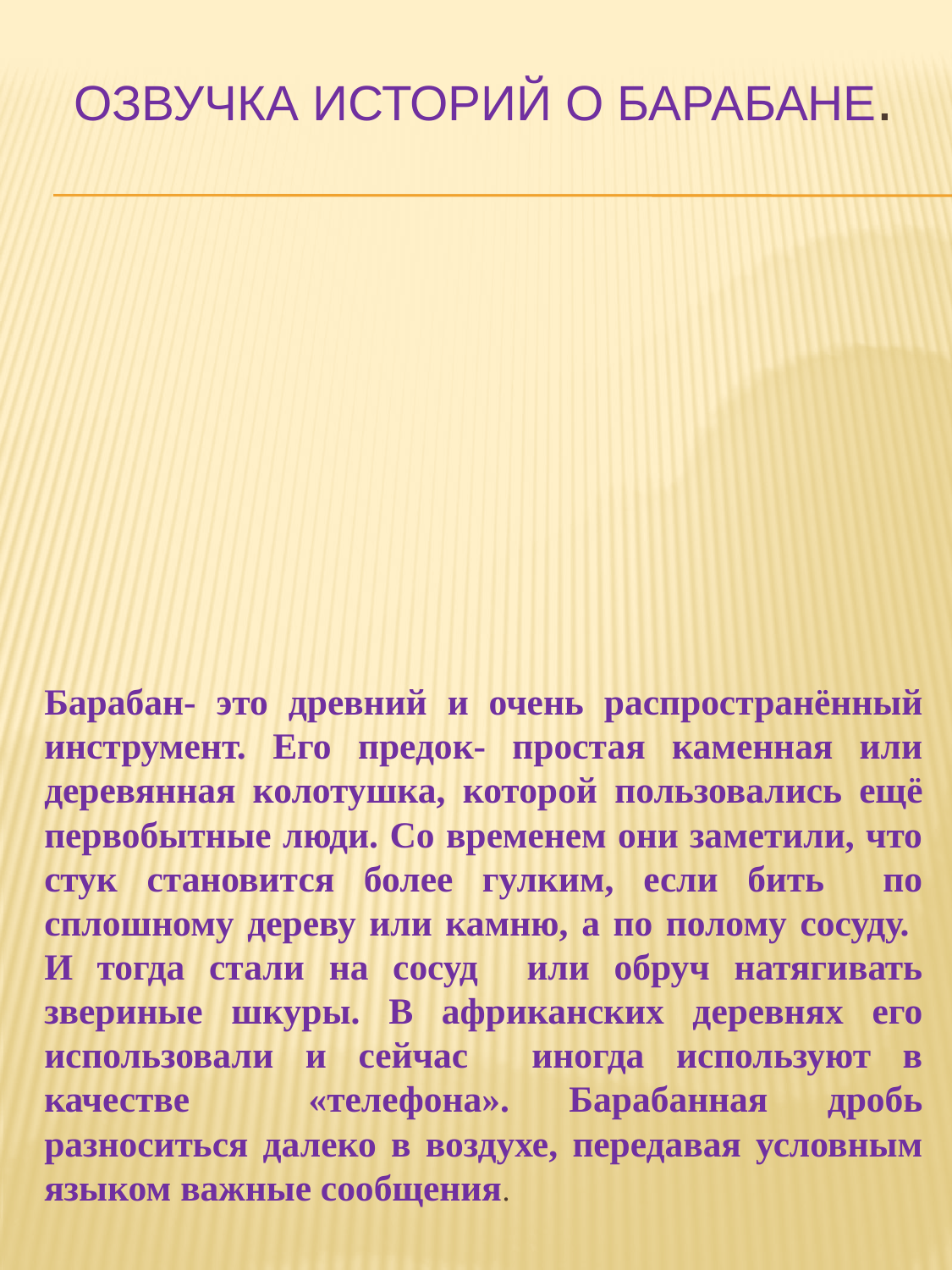

# Озвучка историй о барабане.
Барабан- это древний и очень распространённый инструмент. Его предок- простая каменная или деревянная колотушка, которой пользовались ещё первобытные люди. Со временем они заметили, что стук становится более гулким, если бить  по сплошному дереву или камню, а по полому сосуду.  И тогда стали на сосуд  или обруч натягивать звериные шкуры. В африканских деревнях его использовали и сейчас  иногда используют в качестве  «телефона». Барабанная дробь разноситься далеко в воздухе, передавая условным языком важные сообщения.